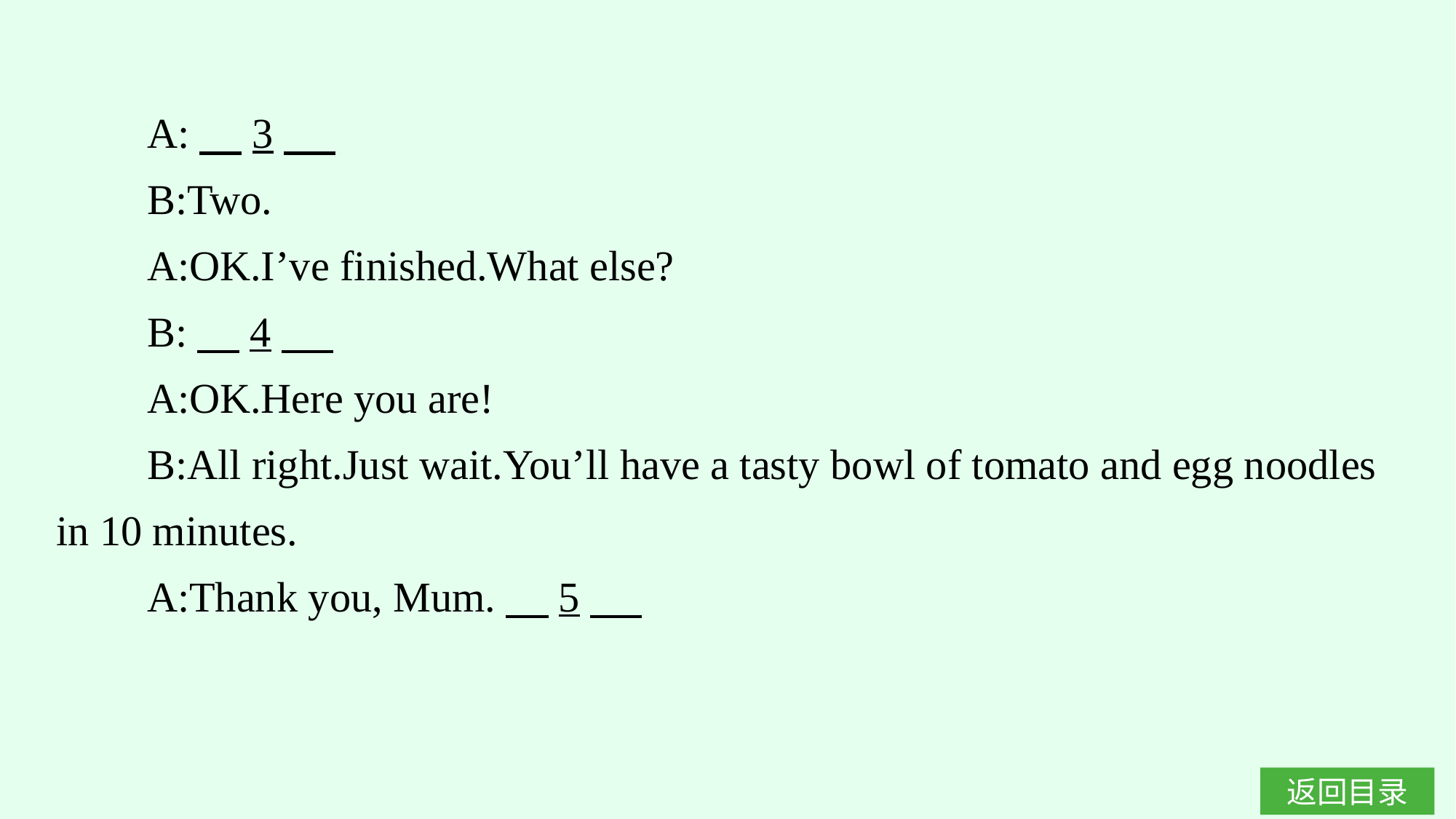

A:　3
B:Two.
A:OK.I’ve finished.What else?
B:　4
A:OK.Here you are!
B:All right.Just wait.You’ll have a tasty bowl of tomato and egg noodles in 10 minutes.
A:Thank you, Mum.　5